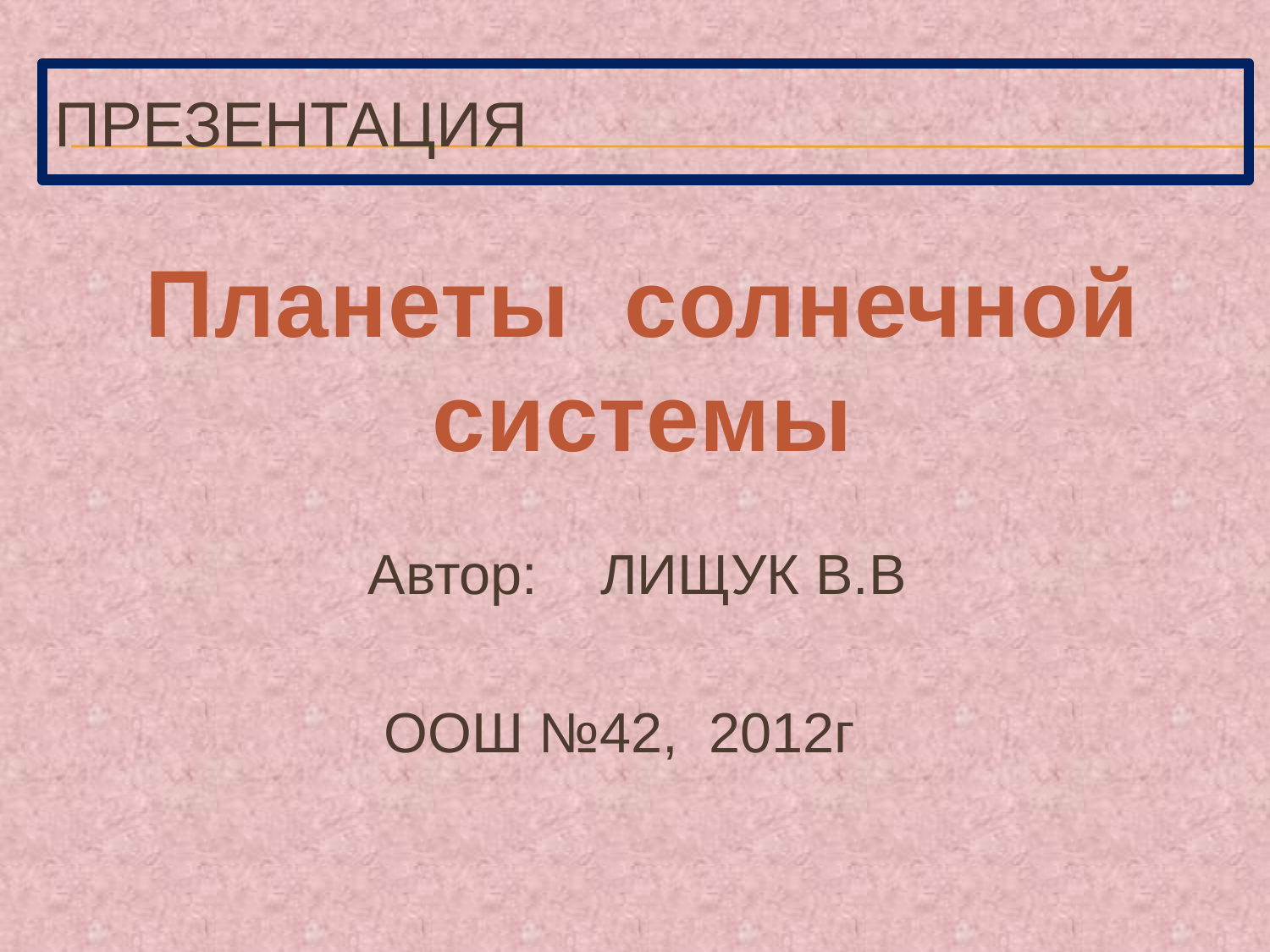

# презентация

                    Автор:    ЛИЩУК В.В

                     ООШ №42,  2012г
Планеты  солнечной
системы